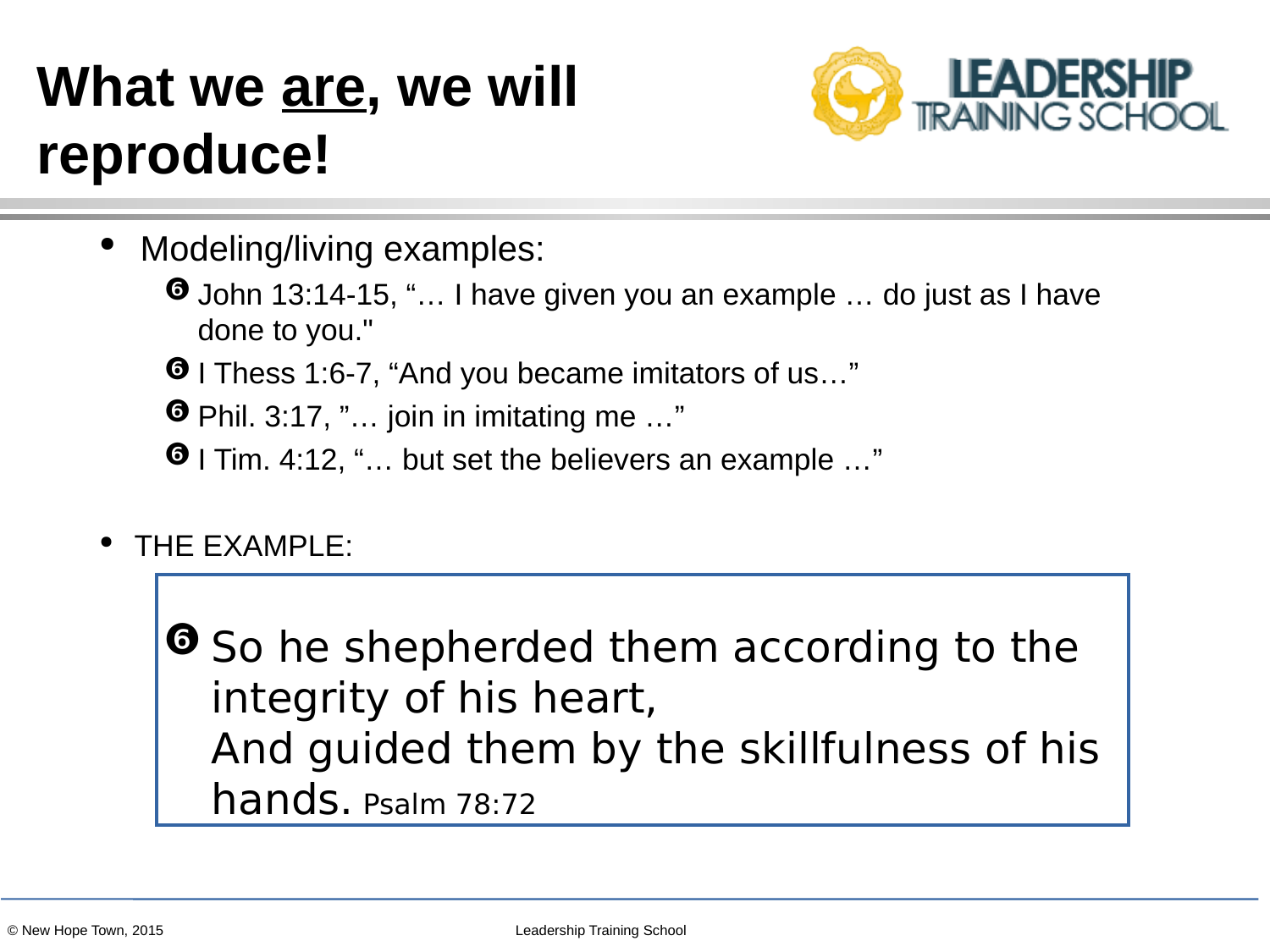

# What we are, we will reproduce!
Modeling/living examples:
John 13:14-15, “… I have given you an example … do just as I have done to you."
I Thess 1:6-7, “And you became imitators of us…”
Phil. 3:17, ”… join in imitating me …”
I Tim. 4:12, “… but set the believers an example …”

THE EXAMPLE:

So he shepherded them according to the integrity of his heart,
And guided them by the skillfulness of his hands. Psalm 78:72

13